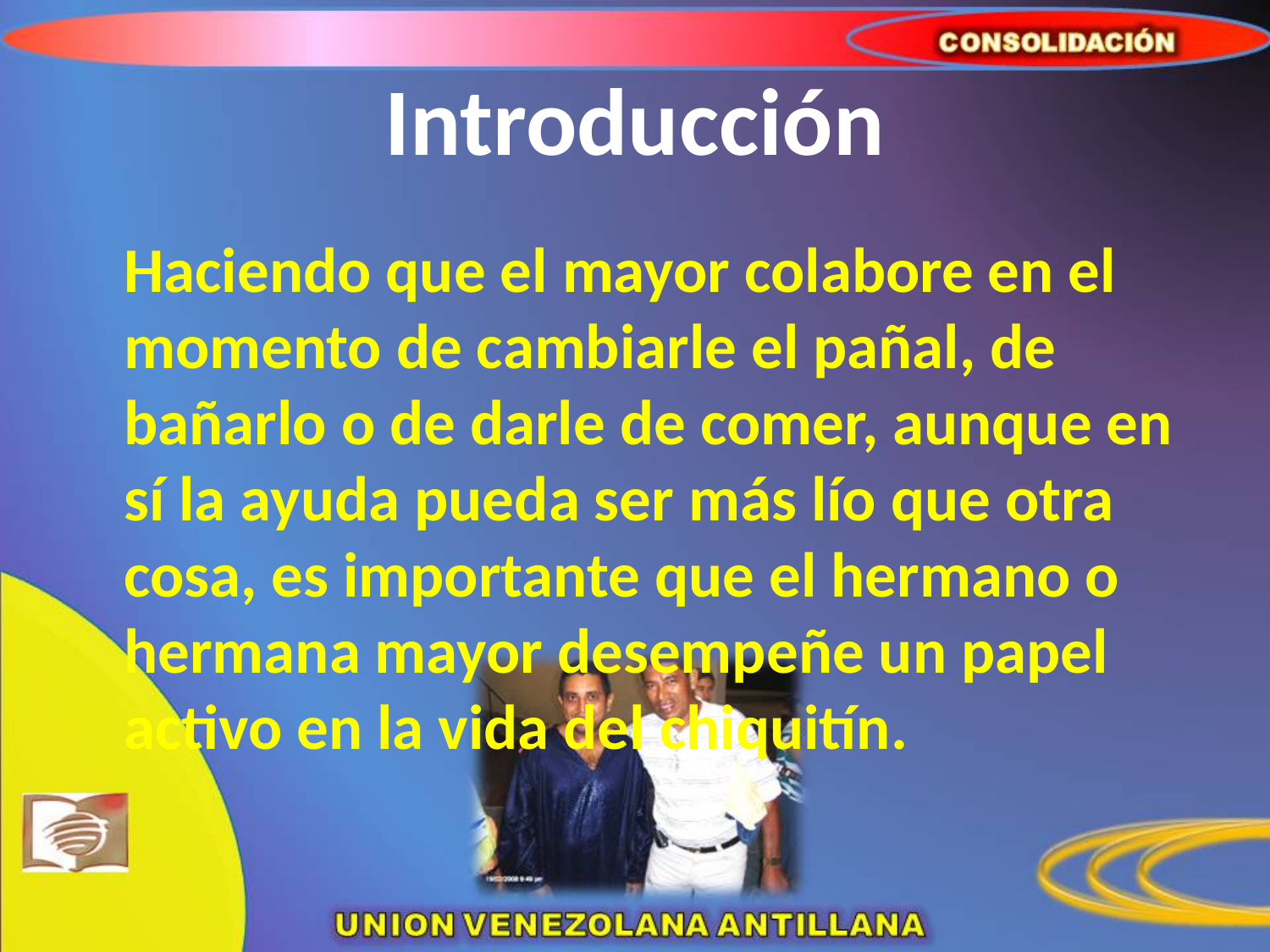

# Introducción
	Haciendo que el mayor colabore en el momento de cambiarle el pañal, de bañarlo o de darle de comer, aunque en sí la ayuda pueda ser más lío que otra cosa, es importante que el hermano o hermana mayor desempeñe un papel activo en la vida del chiquitín.